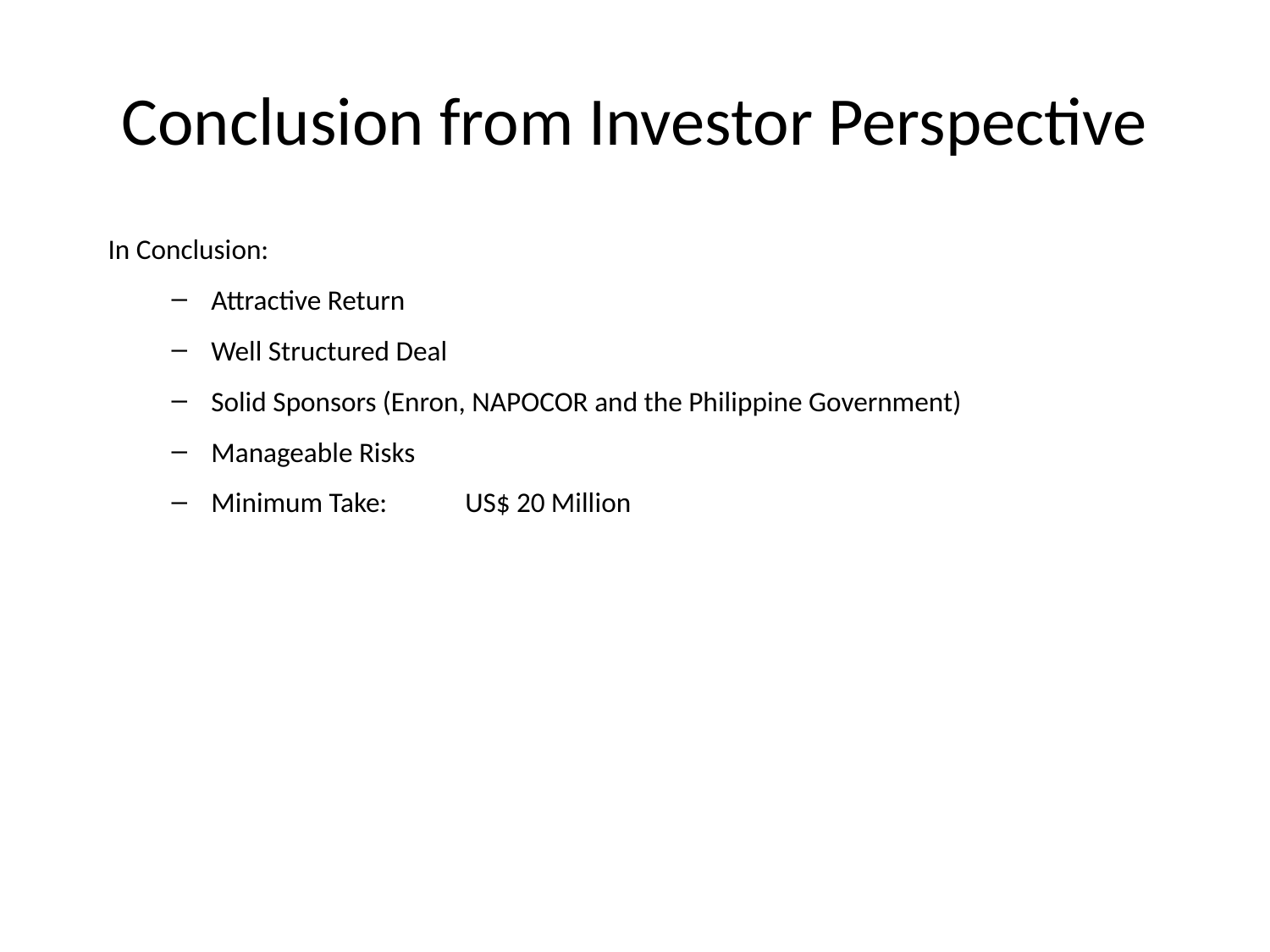

# Conclusion from Investor Perspective
In Conclusion:

Attractive Return

Well Structured Deal

Solid Sponsors (Enron, NAPOCOR and the Philippine Government)

Manageable Risks

Minimum Take:	US$ 20 Million